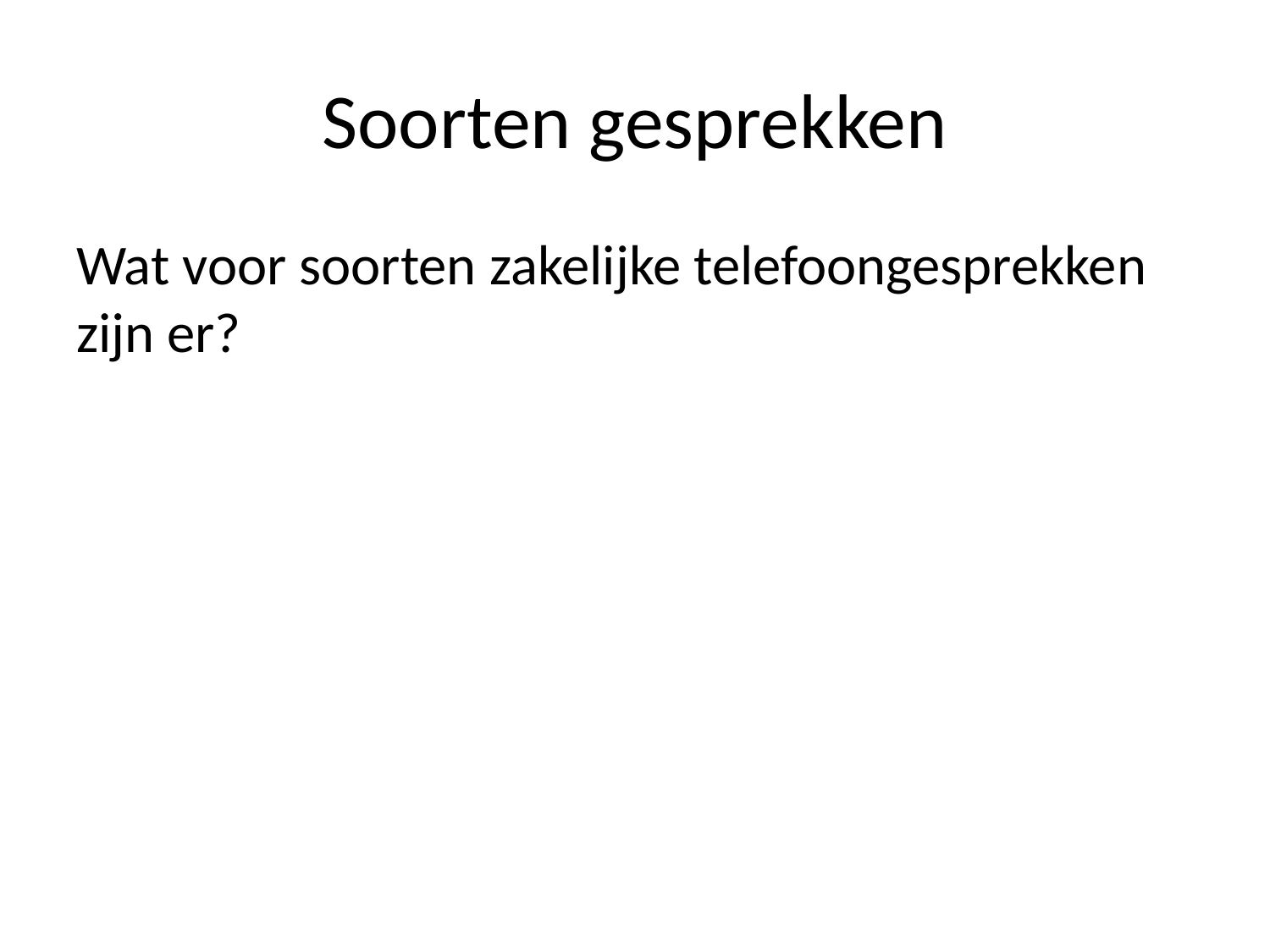

# Soorten gesprekken
Wat voor soorten zakelijke telefoongesprekken zijn er?